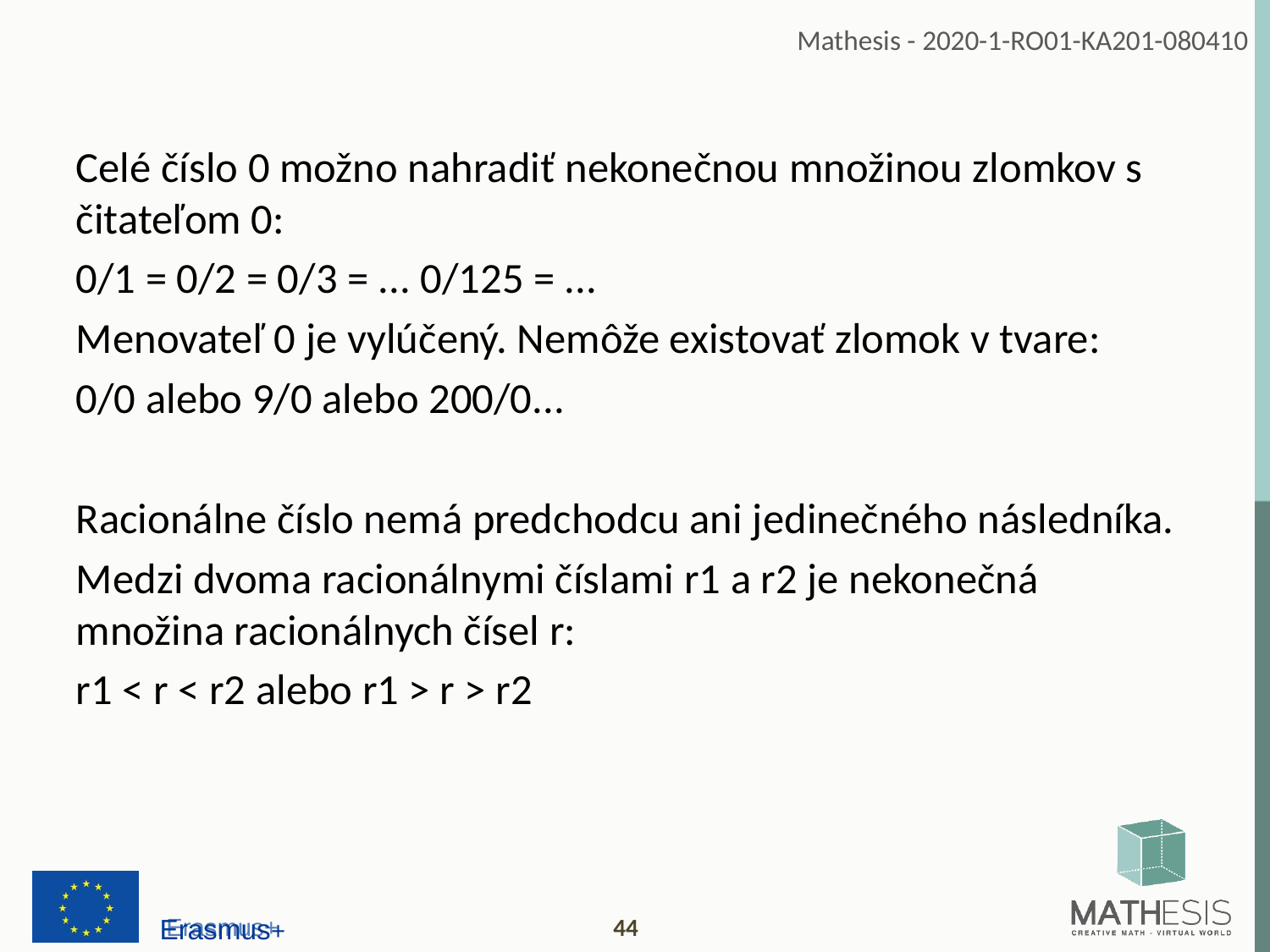

Celé číslo 0 možno nahradiť nekonečnou množinou zlomkov s čitateľom 0:
0/1 = 0/2 = 0/3 = ... 0/125 = ...
Menovateľ 0 je vylúčený. Nemôže existovať zlomok v tvare:
0/0 alebo 9/0 alebo 200/0...

Racionálne číslo nemá predchodcu ani jedinečného následníka.
Medzi dvoma racionálnymi číslami r1 a r2 je nekonečná množina racionálnych čísel r:
r1 < r < r2 alebo r1 > r > r2